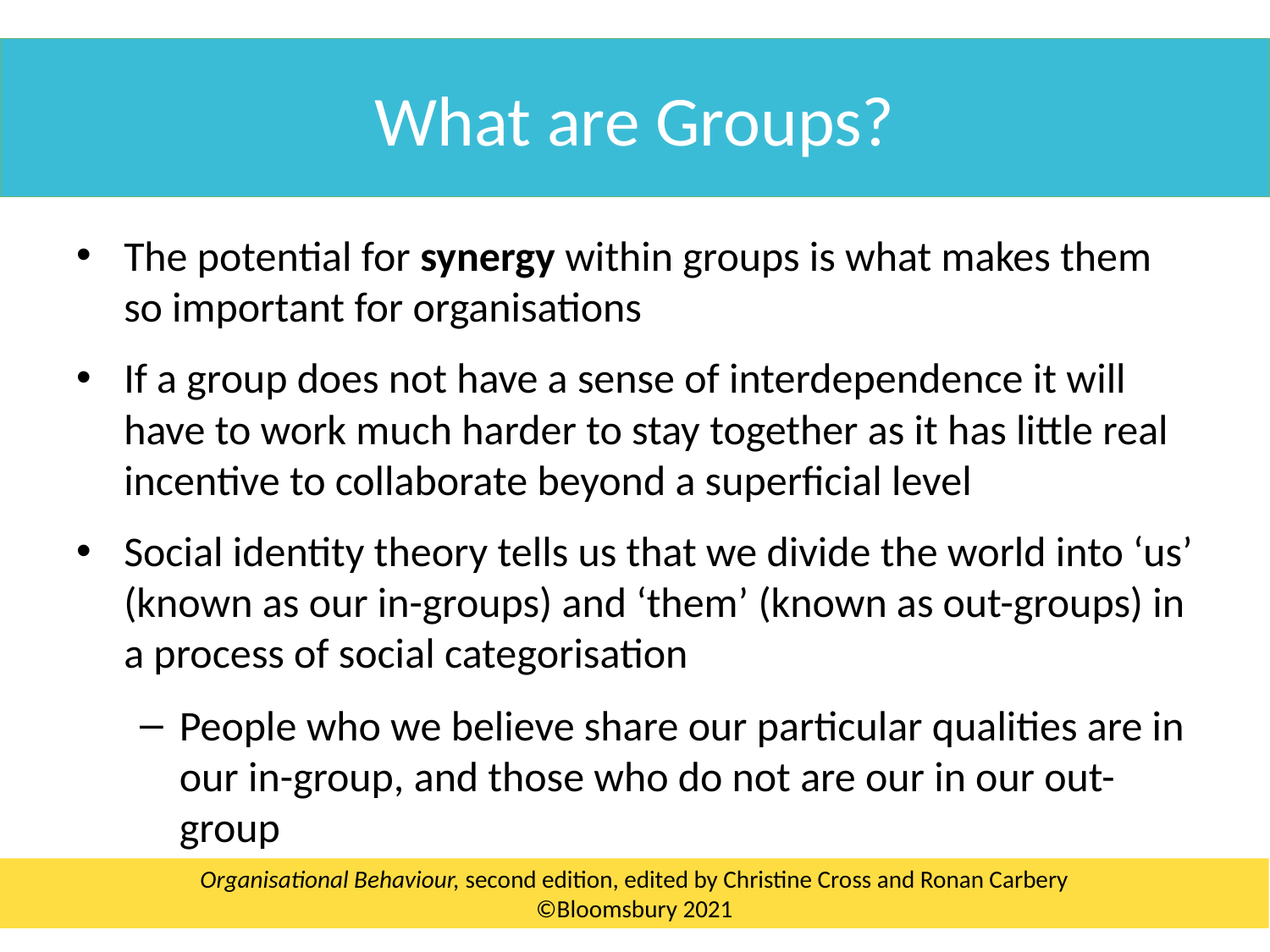

What are Groups?
The potential for synergy within groups is what makes them so important for organisations
If a group does not have a sense of interdependence it will have to work much harder to stay together as it has little real incentive to collaborate beyond a superficial level
Social identity theory tells us that we divide the world into ‘us’ (known as our in-groups) and ‘them’ (known as out-groups) in a process of social categorisation
People who we believe share our particular qualities are in our in-group, and those who do not are our in our out-group